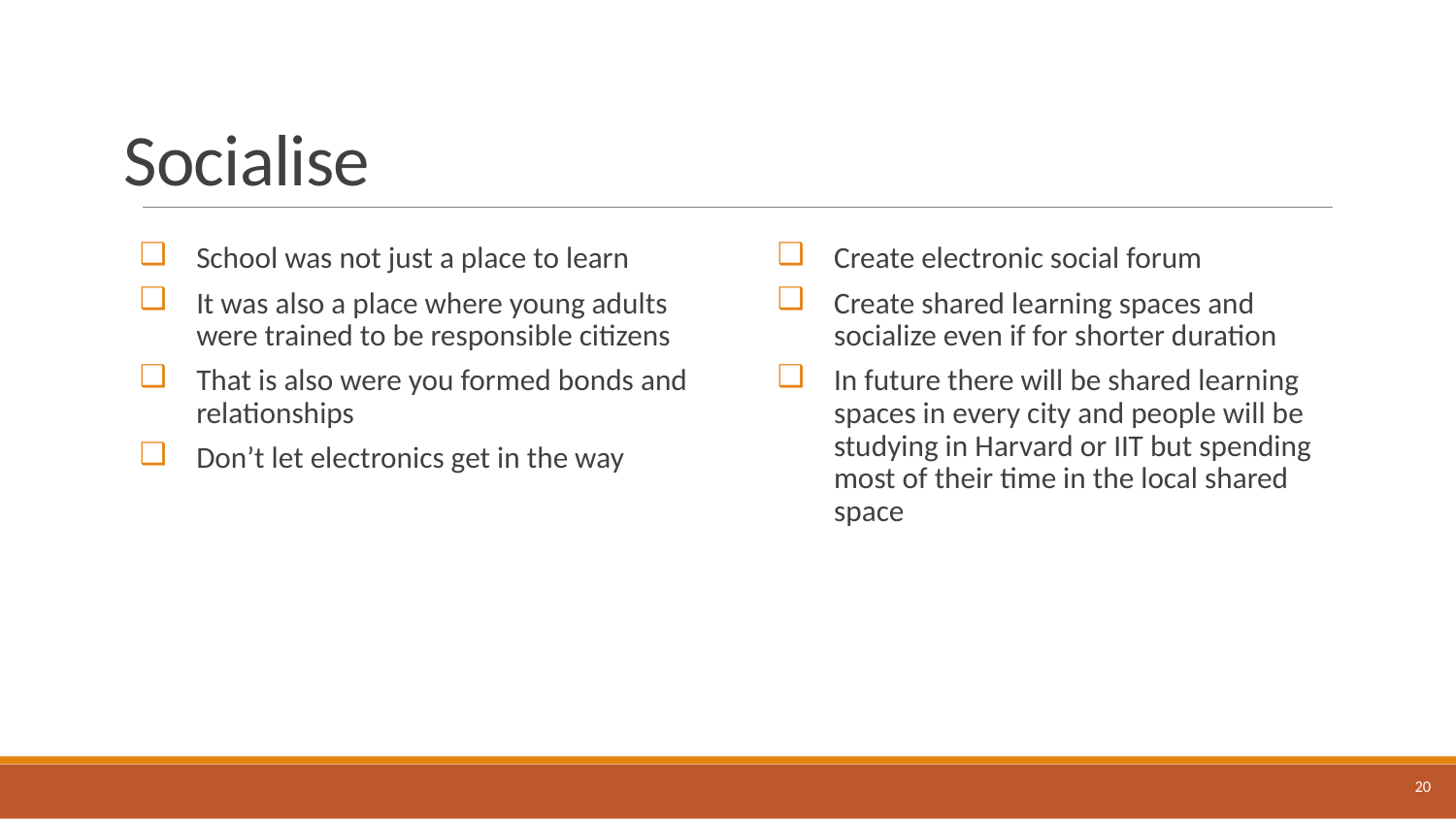

# Socialise
School was not just a place to learn
It was also a place where young adults were trained to be responsible citizens
That is also were you formed bonds and relationships
Don’t let electronics get in the way

Create electronic social forum
Create shared learning spaces and socialize even if for shorter duration
In future there will be shared learning spaces in every city and people will be studying in Harvard or IIT but spending most of their time in the local shared space
20